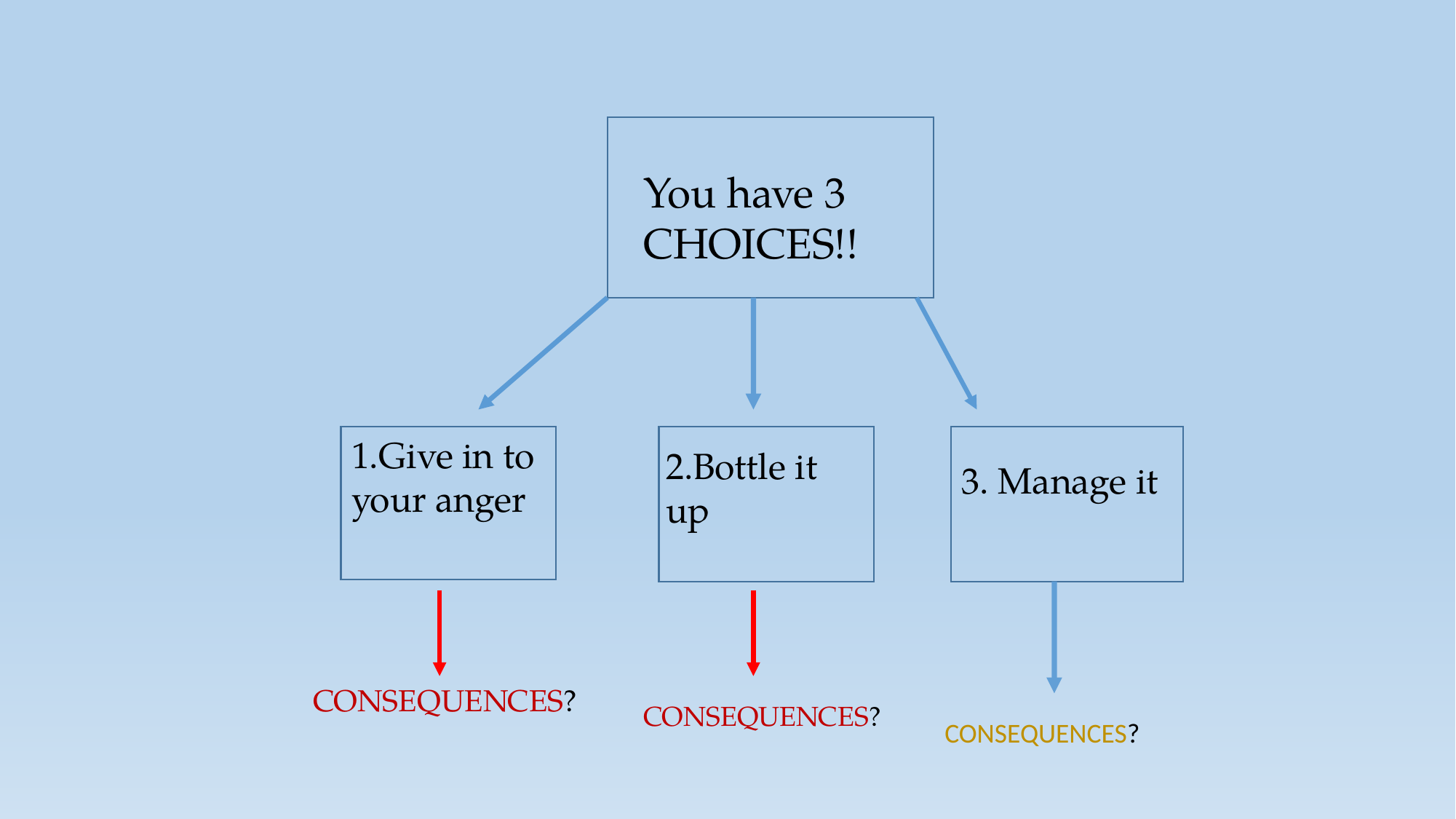

You have 3 CHOICES!!

1.Give in to your anger

2.Bottle it up
3. Manage it
CONSEQUENCES?
CONSEQUENCES?

CONSEQUENCES?